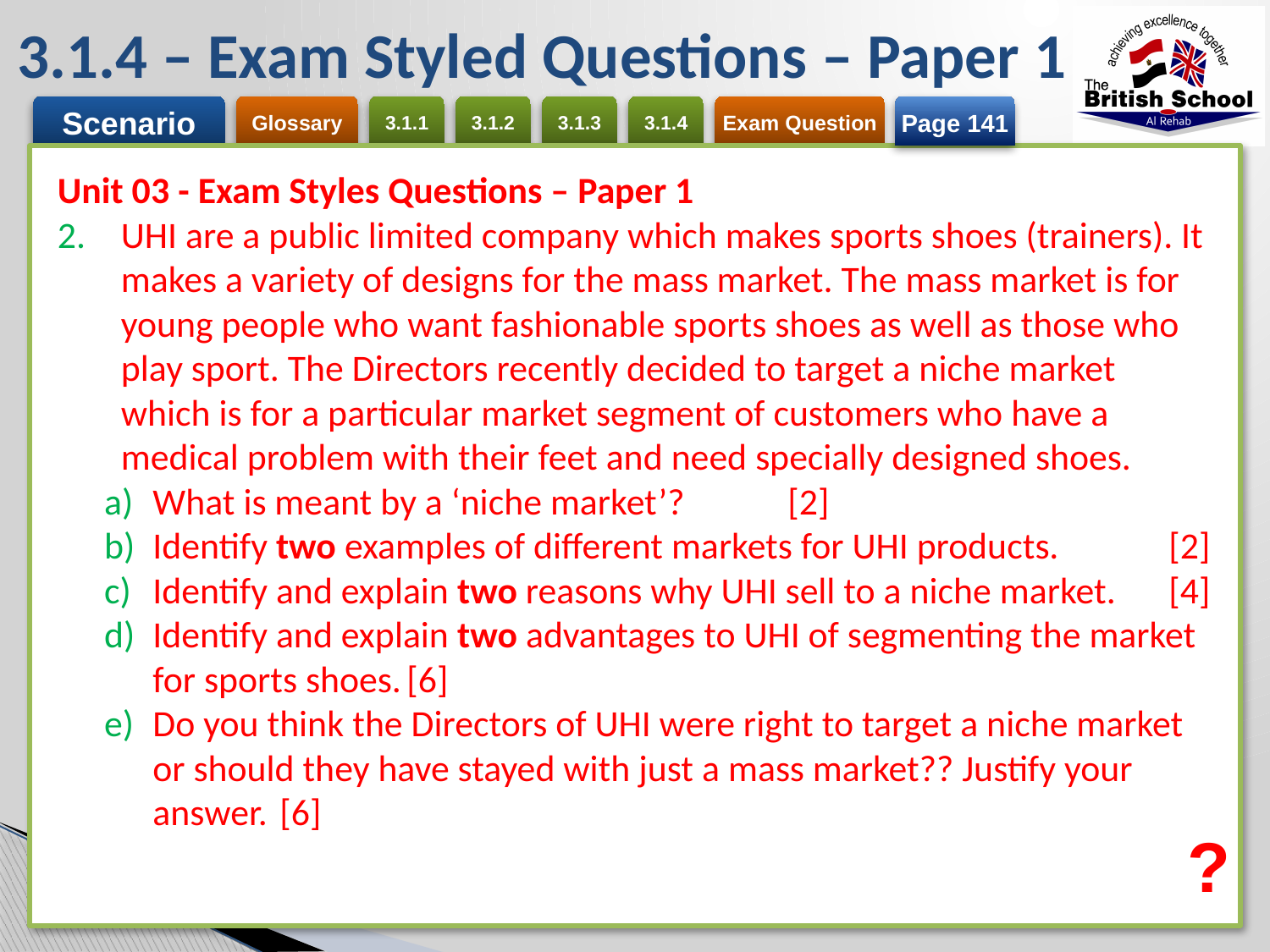

# 3.1.4 – Exam Styled Questions – Paper 1
Page 141
Unit 03 - Exam Styles Questions – Paper 1
UHI are a public limited company which makes sports shoes (trainers). It makes a variety of designs for the mass market. The mass market is for young people who want fashionable sports shoes as well as those who play sport. The Directors recently decided to target a niche market which is for a particular market segment of customers who have a medical problem with their feet and need specially designed shoes.
What is meant by a ‘niche market’?	[2]
Identify two examples of different markets for UHI products.	[2]
Identify and explain two reasons why UHI sell to a niche market.	[4]
Identify and explain two advantages to UHI of segmenting the market for sports shoes.	[6]
Do you think the Directors of UHI were right to target a niche market or should they have stayed with just a mass market?? Justify your answer.	[6]
?